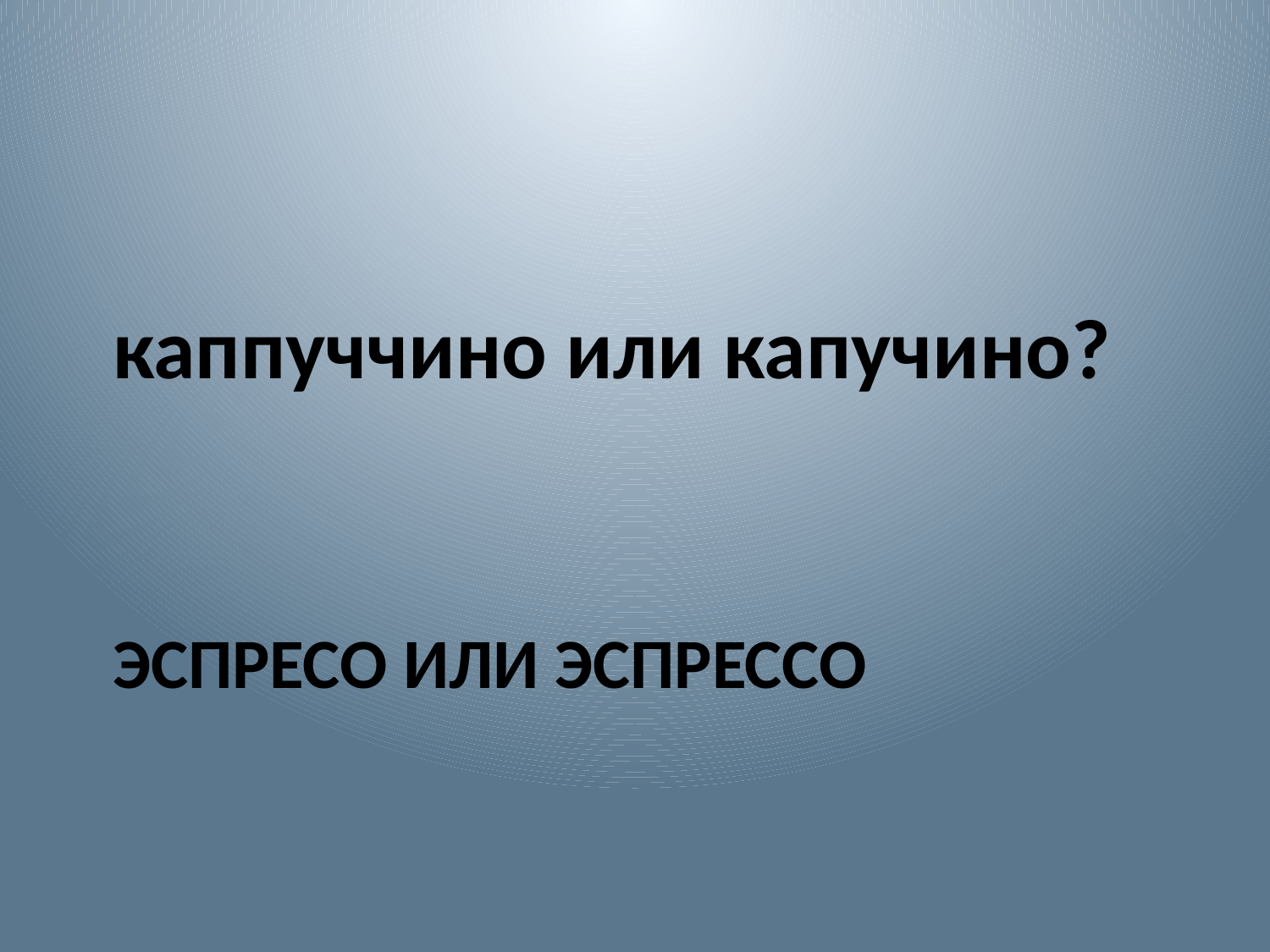

каппуччино или капучино?
# Эспресо или эспрессо